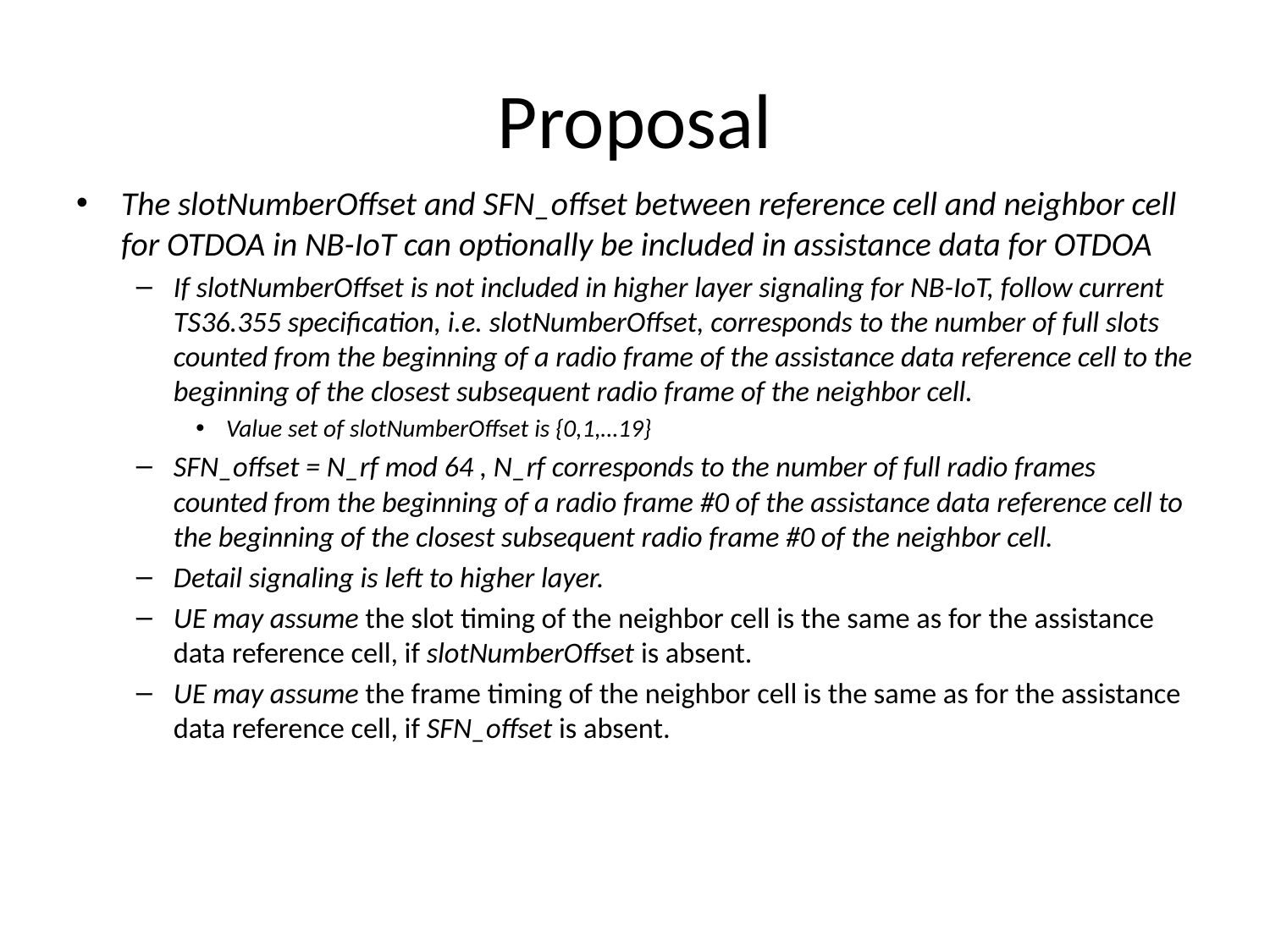

# Proposal
The slotNumberOffset and SFN_offset between reference cell and neighbor cell for OTDOA in NB-IoT can optionally be included in assistance data for OTDOA
If slotNumberOffset is not included in higher layer signaling for NB-IoT, follow current TS36.355 specification, i.e. slotNumberOffset, corresponds to the number of full slots counted from the beginning of a radio frame of the assistance data reference cell to the beginning of the closest subsequent radio frame of the neighbor cell.
Value set of slotNumberOffset is {0,1,…19}
SFN_offset = N_rf mod 64 , N_rf corresponds to the number of full radio frames counted from the beginning of a radio frame #0 of the assistance data reference cell to the beginning of the closest subsequent radio frame #0 of the neighbor cell.
Detail signaling is left to higher layer.
UE may assume the slot timing of the neighbor cell is the same as for the assistance data reference cell, if slotNumberOffset is absent.
UE may assume the frame timing of the neighbor cell is the same as for the assistance data reference cell, if SFN_offset is absent.